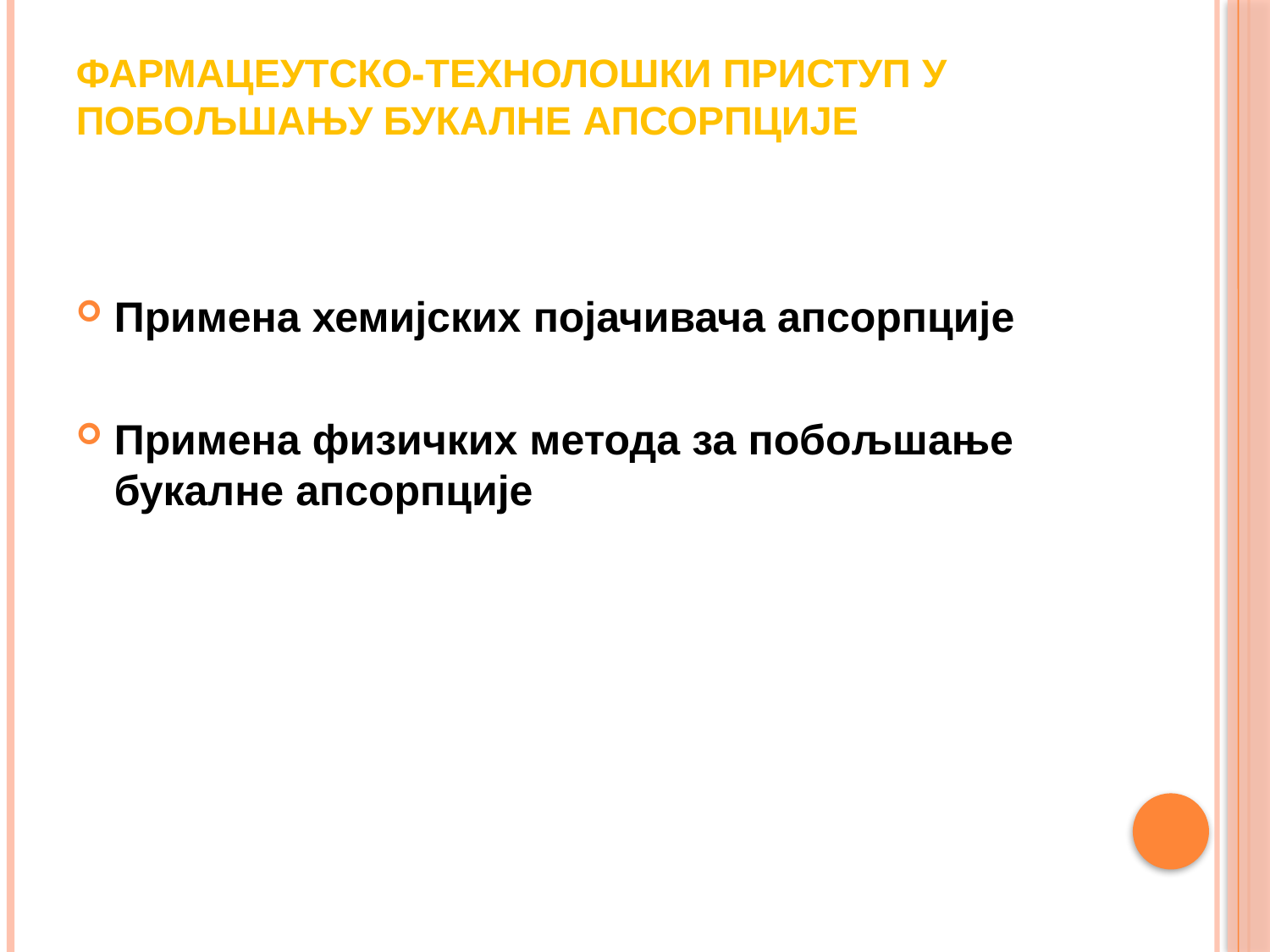

# Фармацеутско-технолошки приступ у побољшању букалне апсорпције

Примена хемијских појачивача апсорпције

Примена физичких метода за побољшање букалне апсорпције